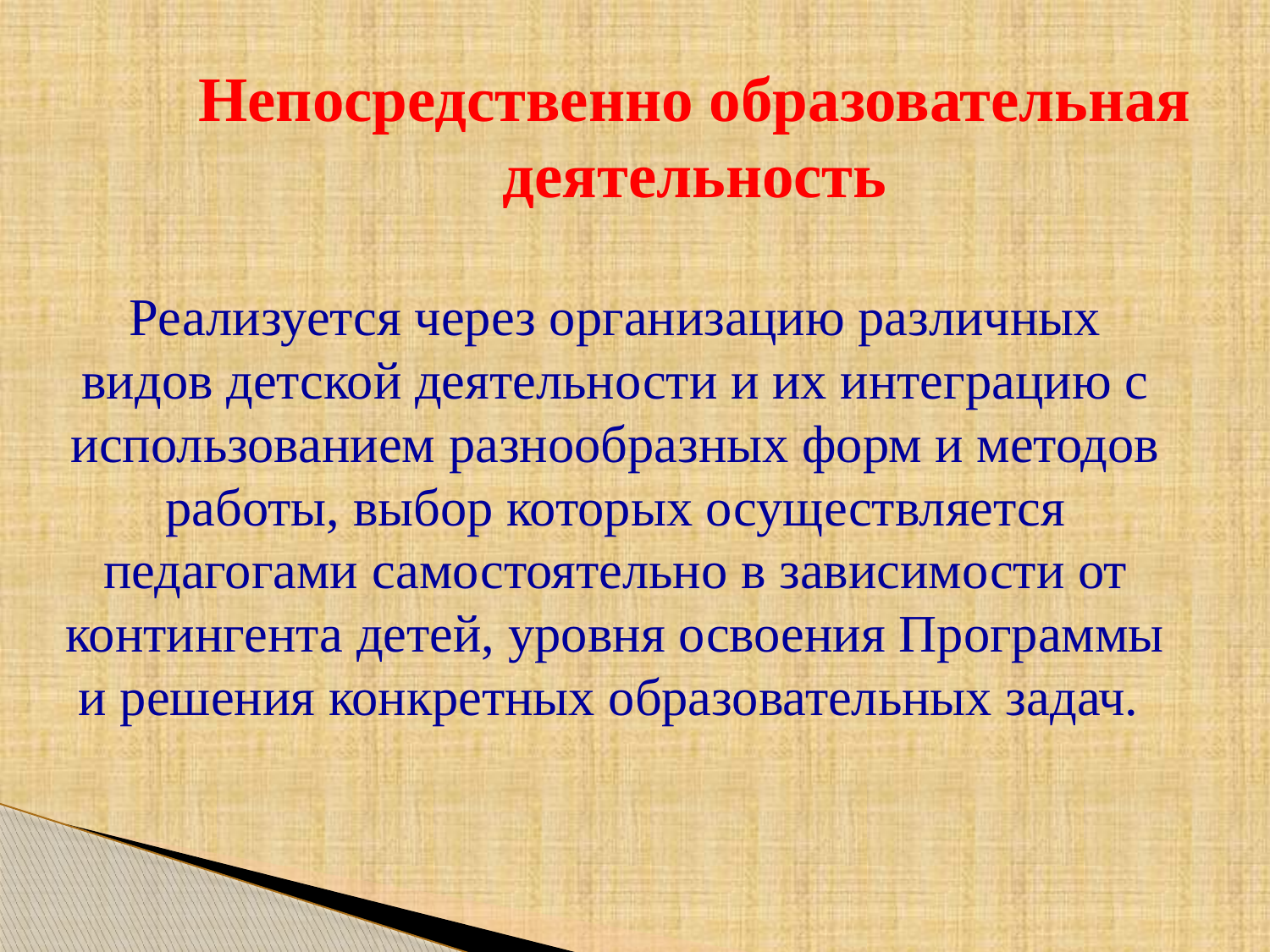

Непосредственно образовательная деятельность
	Реализуется через организацию различных видов детской деятельности и их интеграцию с использованием разнообразных форм и методов работы, выбор которых осуществляется педагогами самостоятельно в зависимости от контингента детей, уровня освоения Программы и решения конкретных образовательных задач.